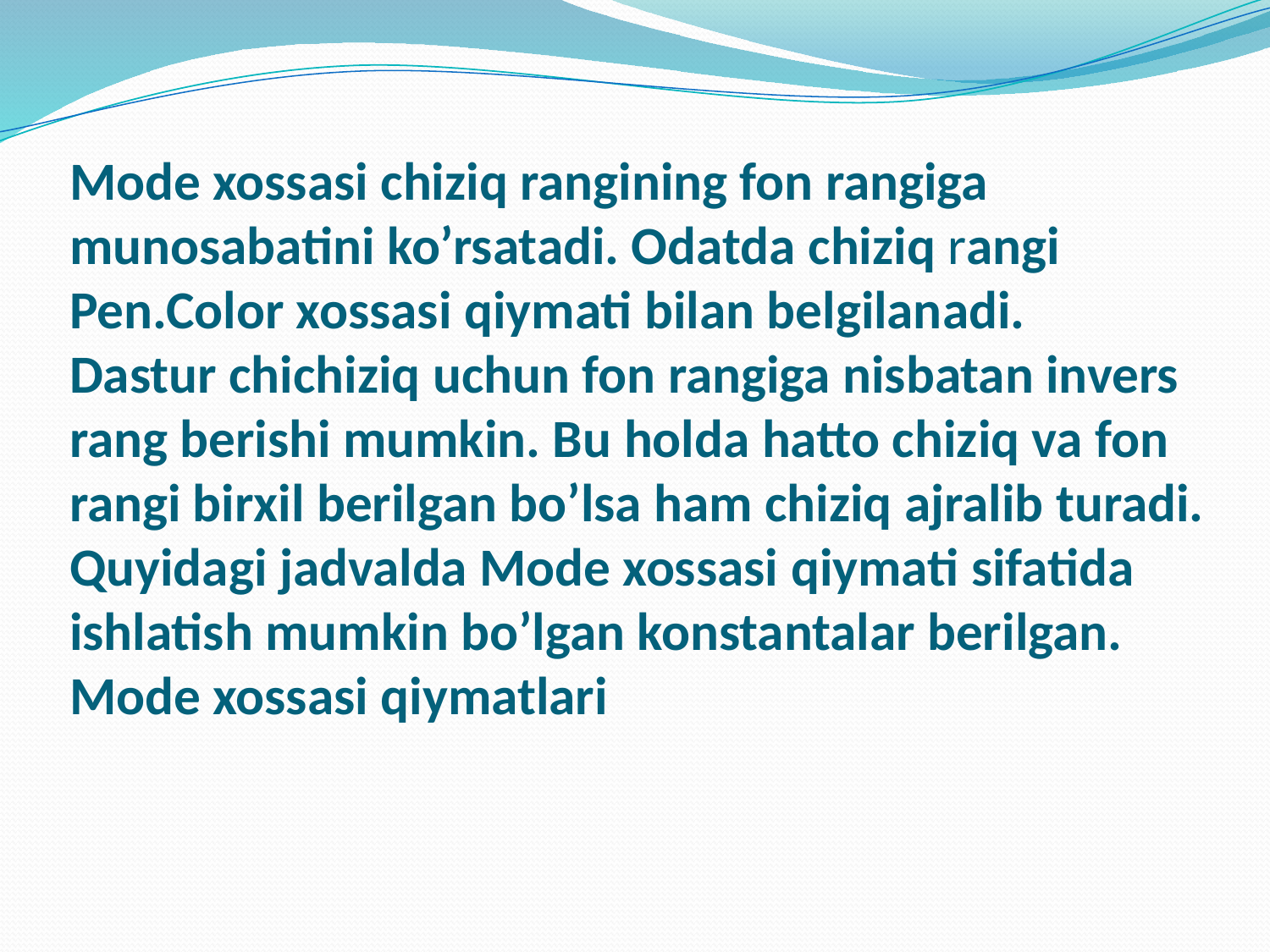

# Mode xossasi chiziq rangining fon rangiga munosabatini ko’rsatadi. Odatda chiziq rangi Pen.Color xossasi qiymati bilan belgilanadi. Dastur chichiziq uchun fon rangiga nisbatan invers rang berishi mumkin. Bu holda hatto chiziq va fon rangi birxil berilgan bo’lsa ham chiziq ajralib turadi. Quyidagi jadvalda Mode xossasi qiymati sifatida ishlatish mumkin bo’lgan konstantalar berilgan. Mode xossasi qiymatlari